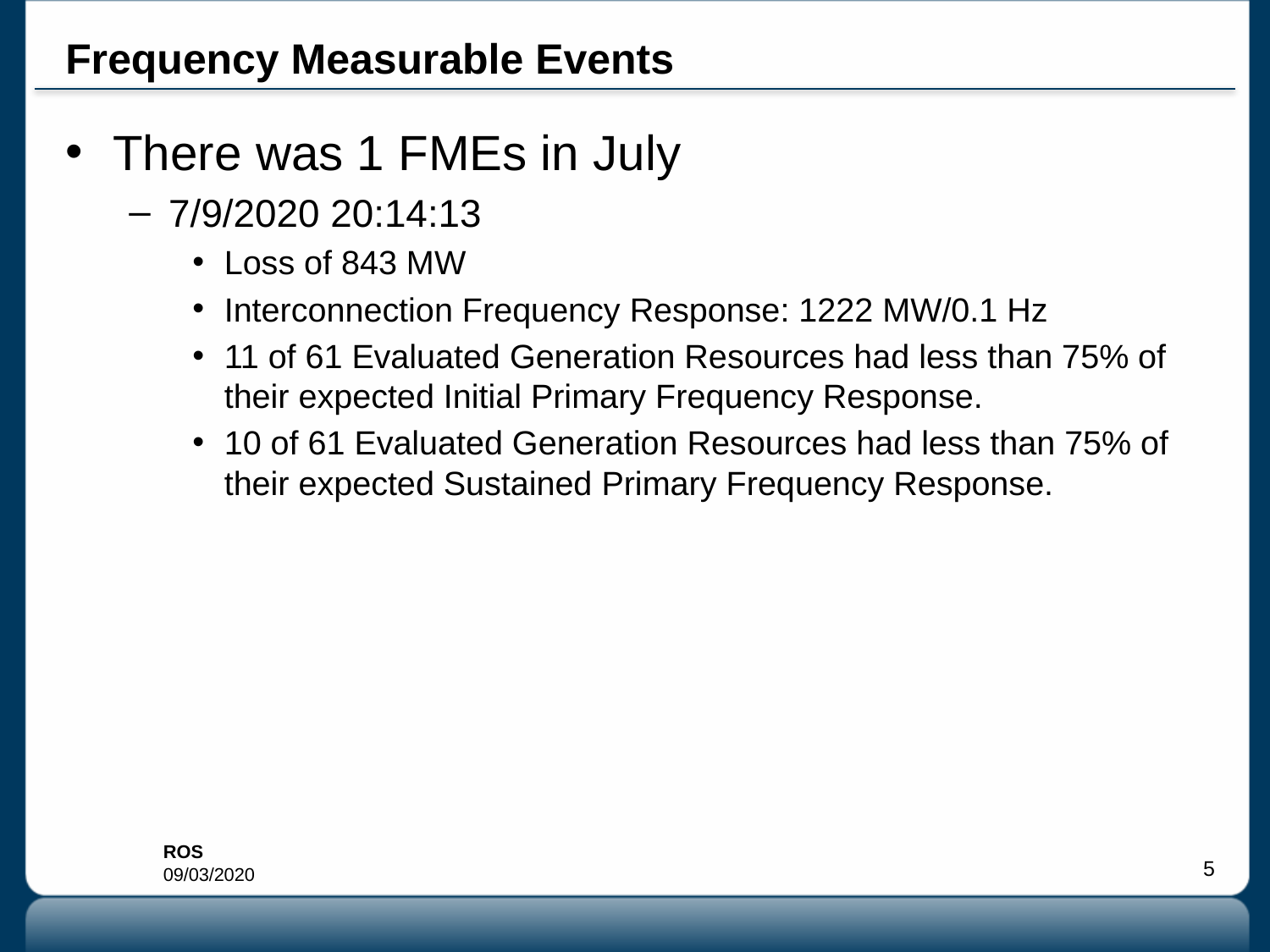

# Frequency Measurable Events
There was 1 FMEs in July
7/9/2020 20:14:13
Loss of 843 MW
Interconnection Frequency Response: 1222 MW/0.1 Hz
11 of 61 Evaluated Generation Resources had less than 75% of their expected Initial Primary Frequency Response.
10 of 61 Evaluated Generation Resources had less than 75% of their expected Sustained Primary Frequency Response.